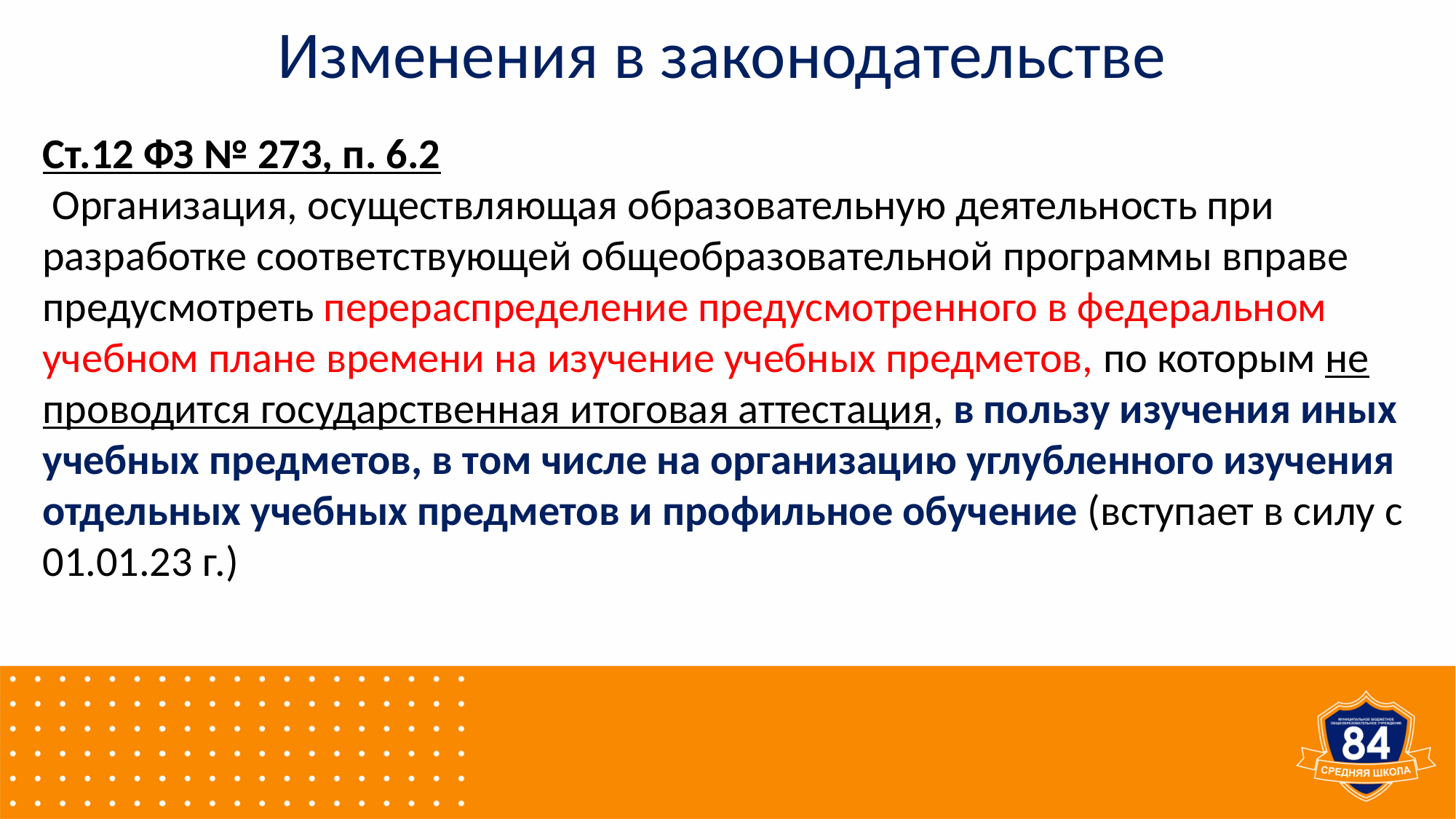

# Изменения в законодательстве
Ст.12 ФЗ № 273, п. 6.2
 Организация, осуществляющая образовательную деятельность при разработке соответствующей общеобразовательной программы вправе предусмотреть перераспределение предусмотренного в федеральном учебном плане времени на изучение учебных предметов, по которым не проводится государственная итоговая аттестация, в пользу изучения иных учебных предметов, в том числе на организацию углубленного изучения отдельных учебных предметов и профильное обучение (вступает в силу с 01.01.23 г.)